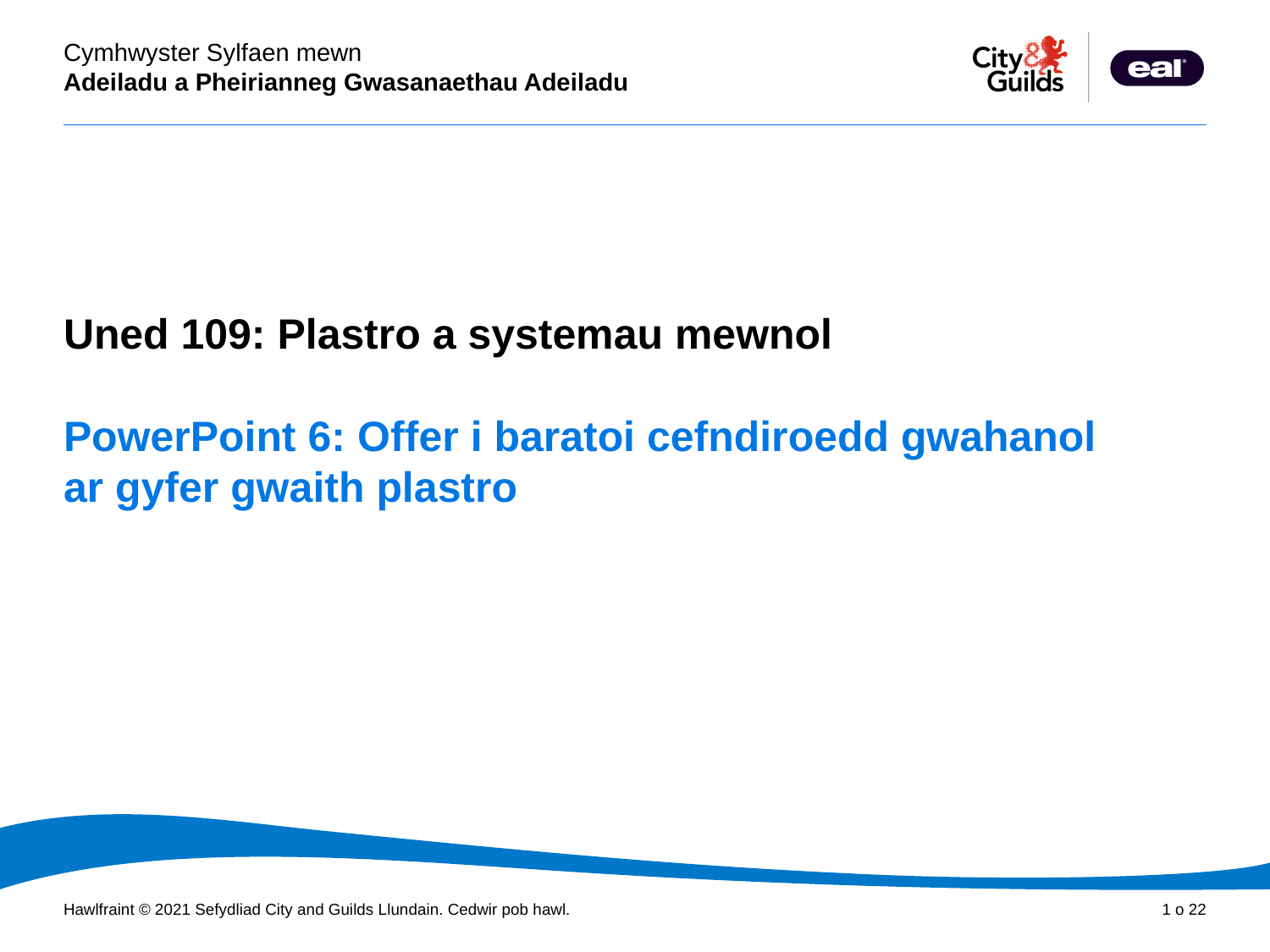

Cyflwyniad PowerPoint
Uned 109: Plastro a systemau mewnol
# PowerPoint 6: Offer i baratoi cefndiroedd gwahanol ar gyfer gwaith plastro